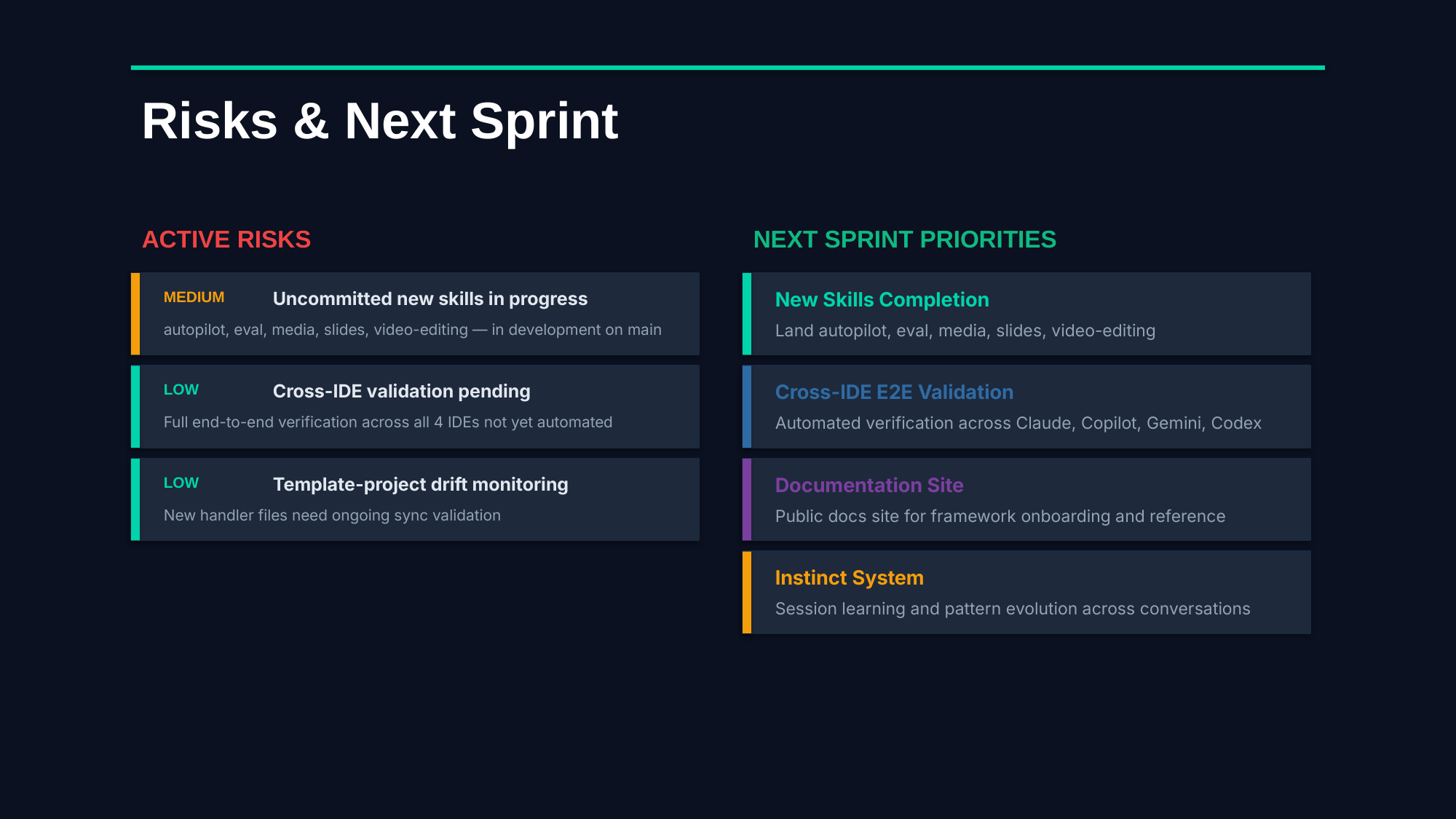

Risks & Next Sprint
ACTIVE RISKS
NEXT SPRINT PRIORITIES

MEDIUM
Uncommitted new skills in progress
New Skills Completion
autopilot, eval, media, slides, video-editing — in development on main
Land autopilot, eval, media, slides, video-editing

LOW
Cross-IDE validation pending
Cross-IDE E2E Validation
Full end-to-end verification across all 4 IDEs not yet automated
Automated verification across Claude, Copilot, Gemini, Codex

LOW
Template-project drift monitoring
Documentation Site
New handler files need ongoing sync validation
Public docs site for framework onboarding and reference

Instinct System
Session learning and pattern evolution across conversations